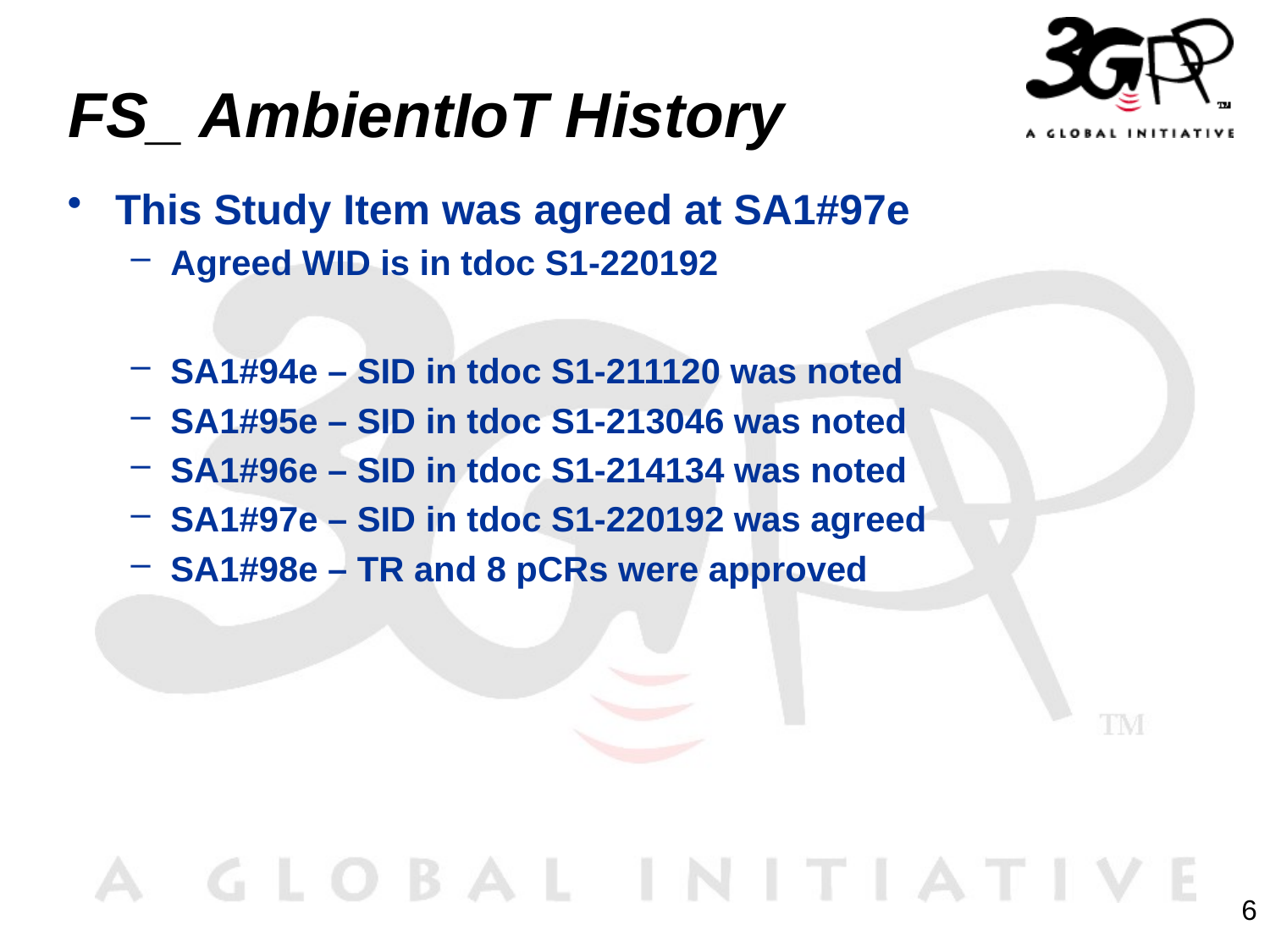

# FS_ AmbientIoT History
This Study Item was agreed at SA1#97e
Agreed WID is in tdoc S1-220192

SA1#94e – SID in tdoc S1-211120 was noted
SA1#95e – SID in tdoc S1-213046 was noted
SA1#96e – SID in tdoc S1-214134 was noted
SA1#97e – SID in tdoc S1-220192 was agreed
SA1#98e – TR and 8 pCRs were approved

6